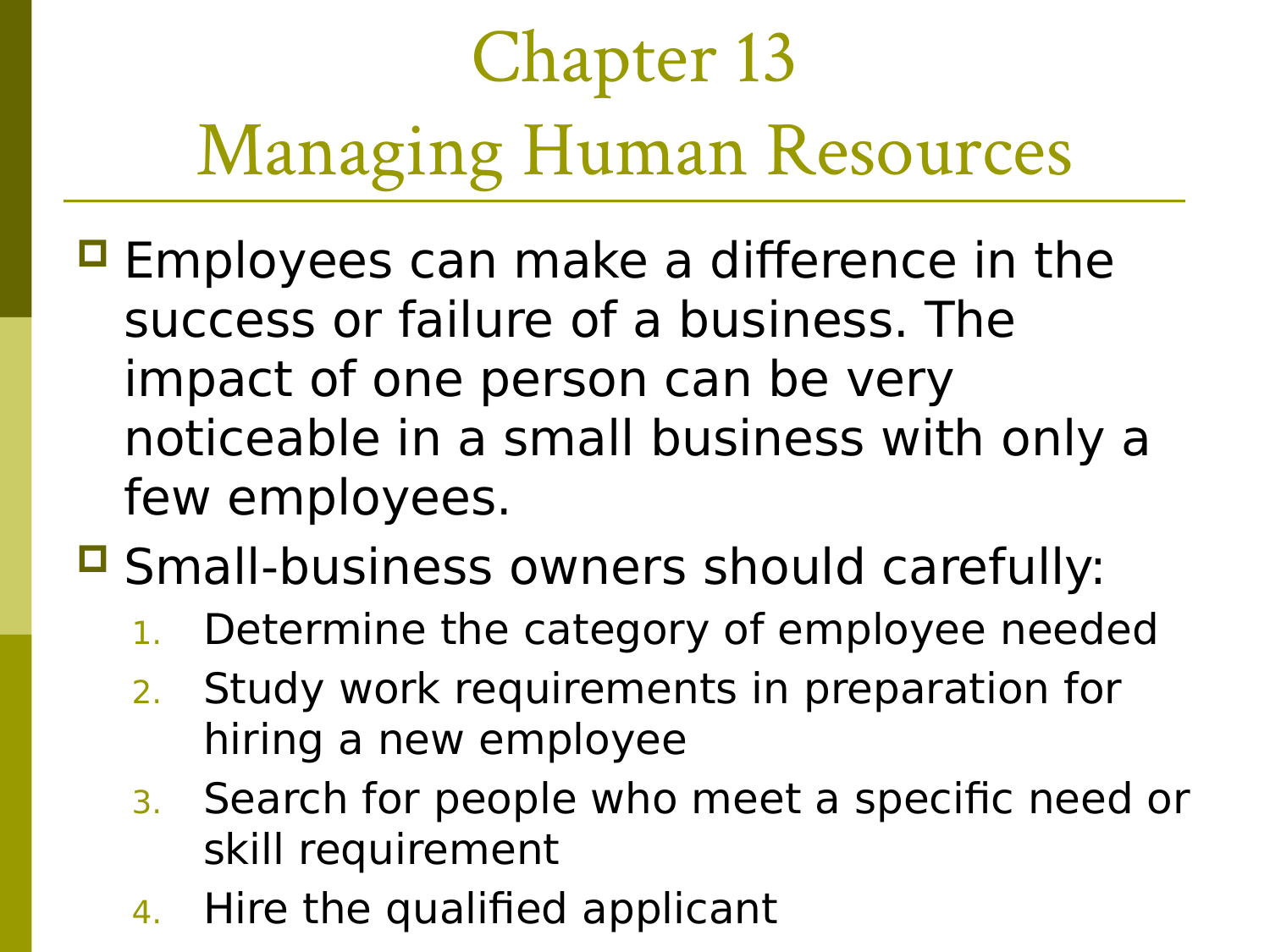

# Chapter 13 Managing Human Resources
Employees can make a difference in the success or failure of a business. The impact of one person can be very noticeable in a small business with only a few employees.
Small-business owners should carefully:
Determine the category of employee needed
Study work requirements in preparation for hiring a new employee
Search for people who meet a specific need or skill requirement
Hire the qualified applicant